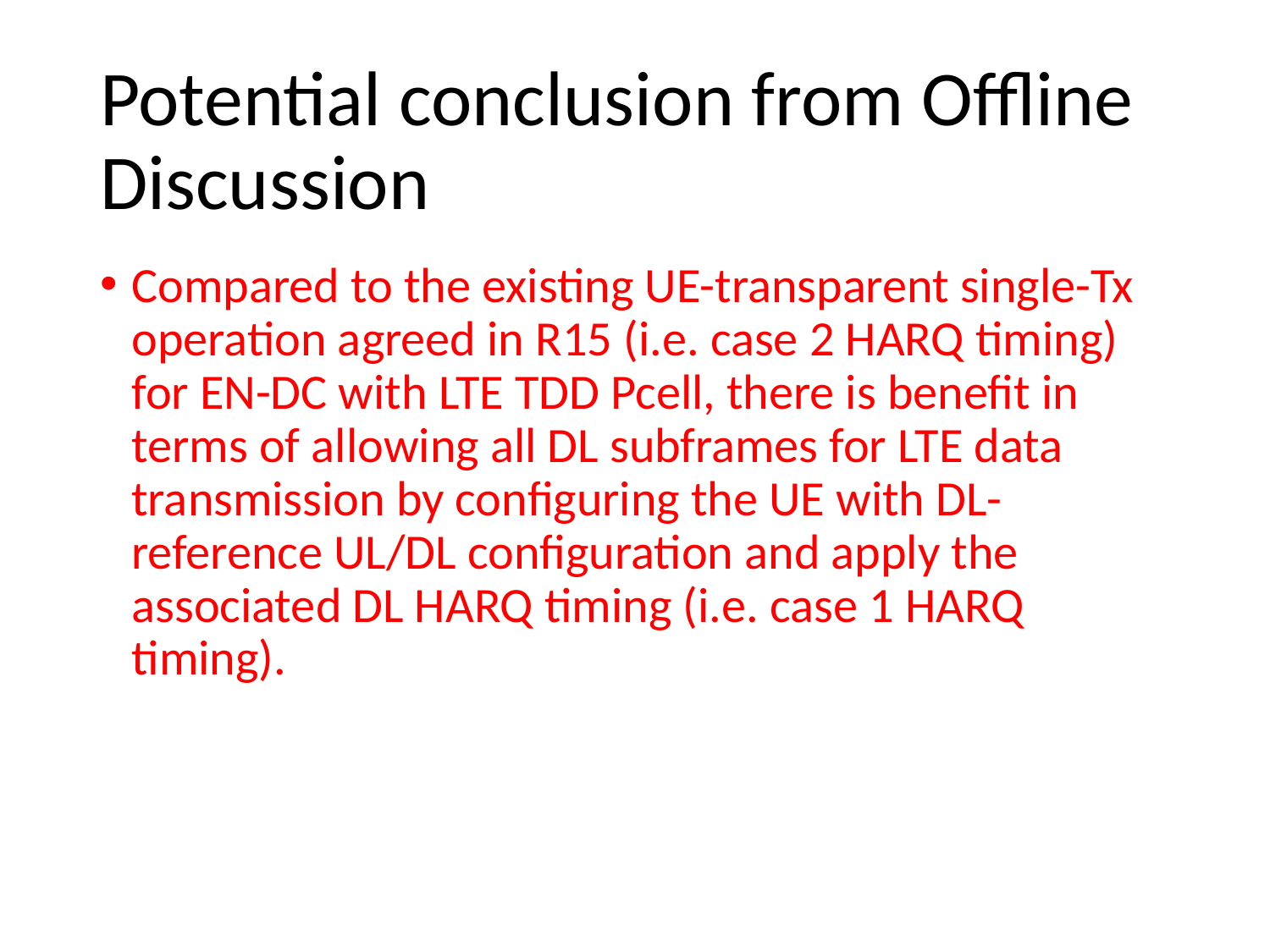

# Potential conclusion from Offline Discussion
Compared to the existing UE-transparent single-Tx operation agreed in R15 (i.e. case 2 HARQ timing) for EN-DC with LTE TDD Pcell, there is benefit in terms of allowing all DL subframes for LTE data transmission by configuring the UE with DL-reference UL/DL configuration and apply the associated DL HARQ timing (i.e. case 1 HARQ timing).